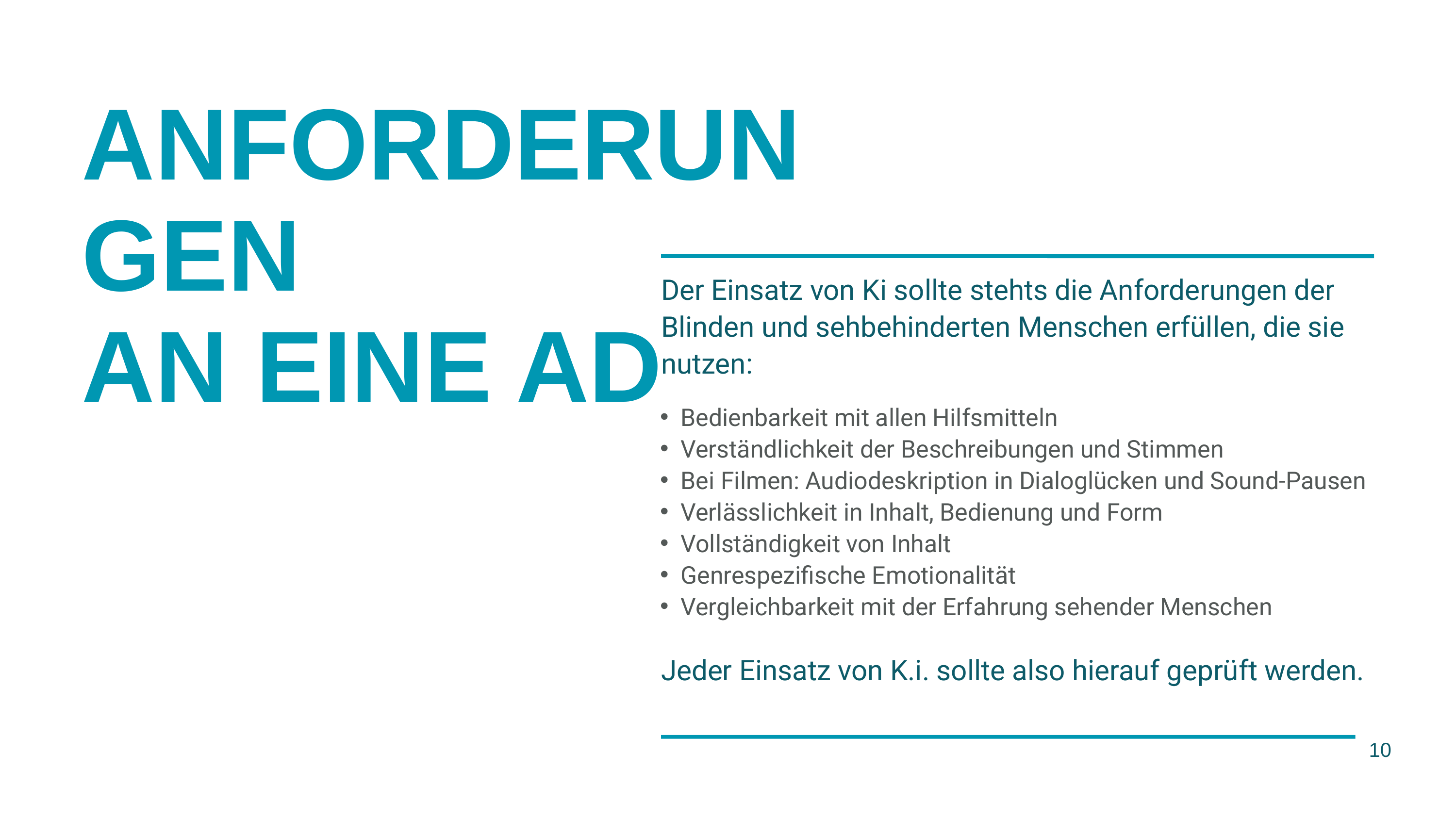

ANFORDERUNGEN
AN EINE AD

Der Einsatz von Ki sollte stehts die Anforderungen der Blinden und sehbehinderten Menschen erfüllen, die sie nutzen:
Bedienbarkeit mit allen Hilfsmitteln
Verständlichkeit der Beschreibungen und Stimmen
Bei Filmen: Audiodeskription in Dialoglücken und Sound-Pausen
Verlässlichkeit in Inhalt, Bedienung und Form
Vollständigkeit von Inhalt
Genrespezifische Emotionalität
Vergleichbarkeit mit der Erfahrung sehender Menschen
Jeder Einsatz von K.i. sollte also hierauf geprüft werden.
10